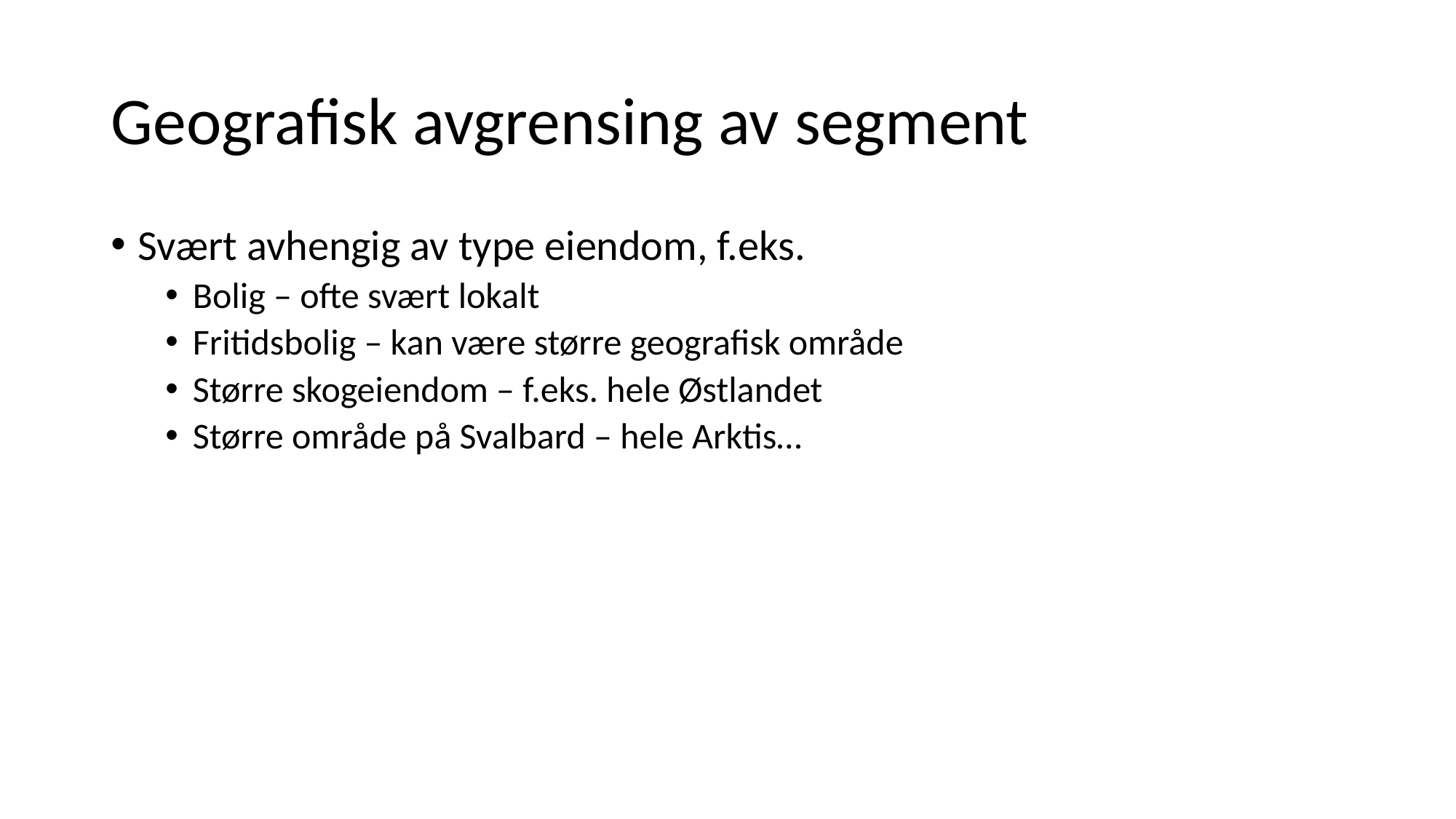

# Geografisk avgrensing av segment
Svært avhengig av type eiendom, f.eks.
Bolig – ofte svært lokalt
Fritidsbolig – kan være større geografisk område
Større skogeiendom – f.eks. hele Østlandet
Større område på Svalbard – hele Arktis…